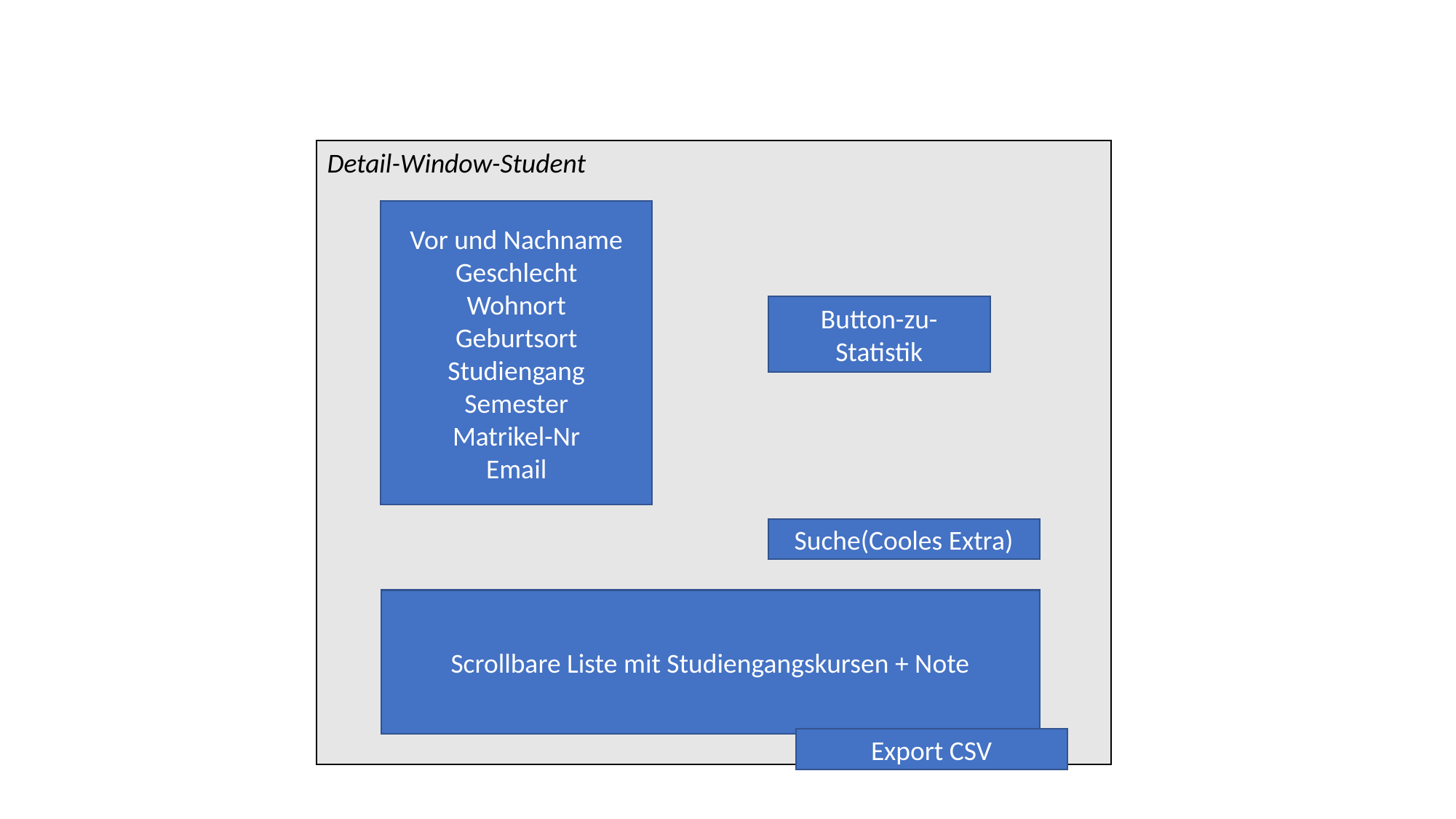

Detail-Window-Student
Vor und Nachname
Geschlecht
Wohnort
Geburtsort
Studiengang
Semester
Matrikel-Nr
Email
Button-zu-Statistik
Suche(Cooles Extra)
Scrollbare Liste mit Studiengangskursen + Note
Export CSV